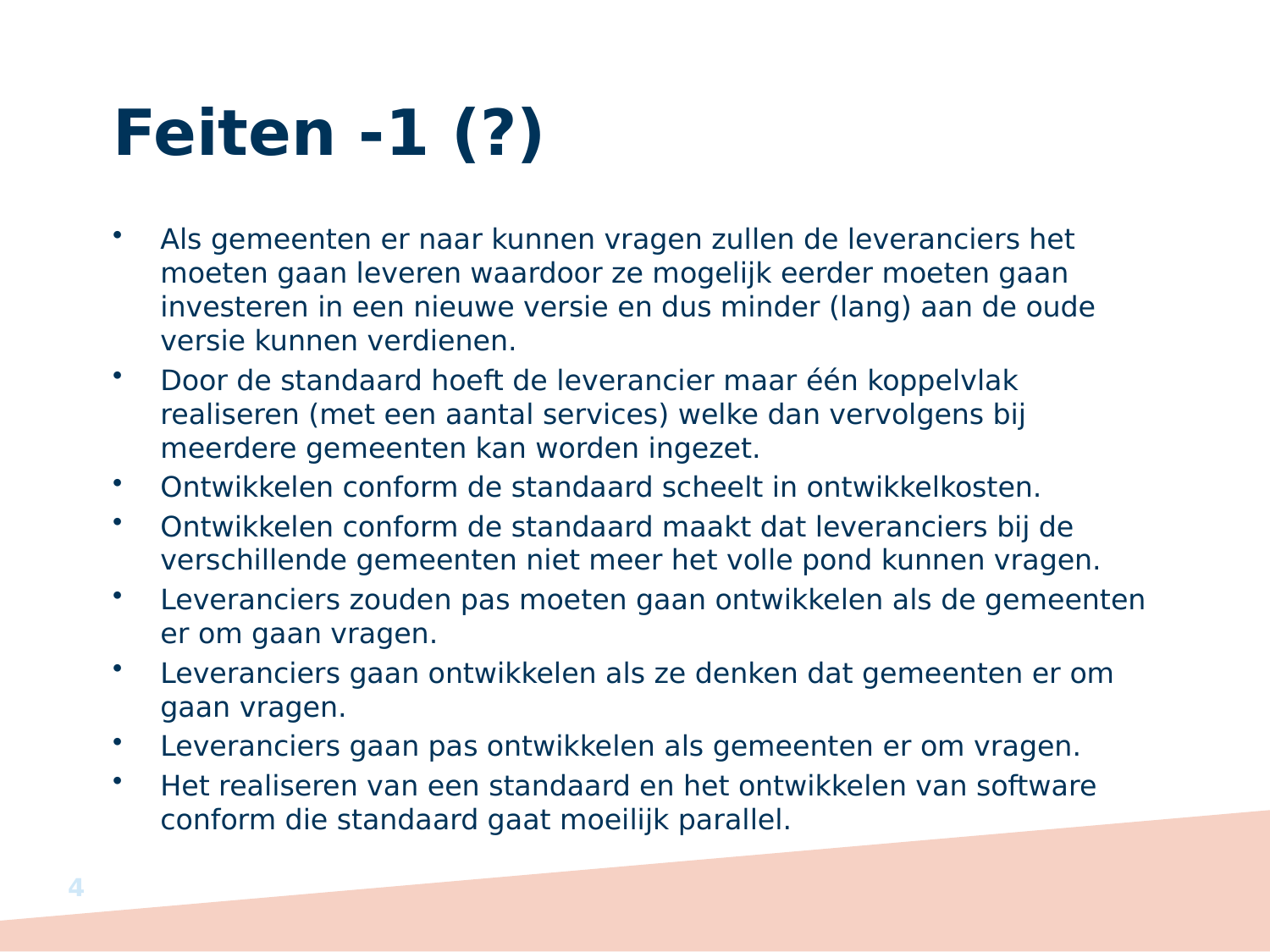

# Feiten -1 (?)
Als gemeenten er naar kunnen vragen zullen de leveranciers het moeten gaan leveren waardoor ze mogelijk eerder moeten gaan investeren in een nieuwe versie en dus minder (lang) aan de oude versie kunnen verdienen.
Door de standaard hoeft de leverancier maar één koppelvlak realiseren (met een aantal services) welke dan vervolgens bij meerdere gemeenten kan worden ingezet.
Ontwikkelen conform de standaard scheelt in ontwikkelkosten.
Ontwikkelen conform de standaard maakt dat leveranciers bij de verschillende gemeenten niet meer het volle pond kunnen vragen.
Leveranciers zouden pas moeten gaan ontwikkelen als de gemeenten er om gaan vragen.
Leveranciers gaan ontwikkelen als ze denken dat gemeenten er om gaan vragen.
Leveranciers gaan pas ontwikkelen als gemeenten er om vragen.
Het realiseren van een standaard en het ontwikkelen van software conform die standaard gaat moeilijk parallel.
4